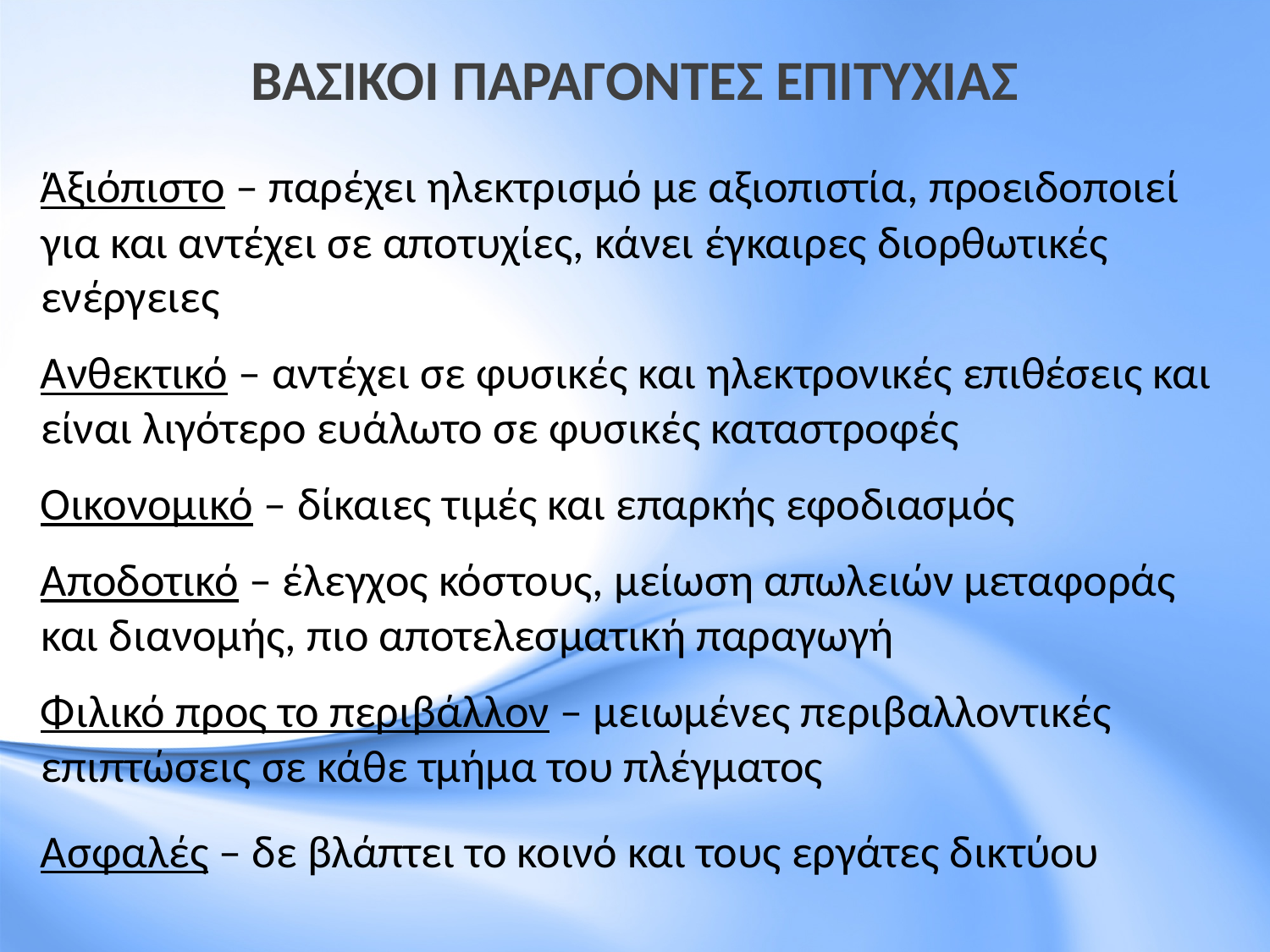

# ΒΑΣΙΚΟΙ ΠΑΡΑΓΟΝΤΕΣ ΕΠΙΤΥΧΙΑΣ
Άξιόπιστο – παρέχει ηλεκτρισμό με αξιοπιστία, προειδοποιεί για και αντέχει σε αποτυχίες, κάνει έγκαιρες διορθωτικές ενέργειες
Ανθεκτικό – αντέχει σε φυσικές και ηλεκτρονικές επιθέσεις και είναι λιγότερο ευάλωτο σε φυσικές καταστροφές
Οικονομικό – δίκαιες τιμές και επαρκής εφοδιασμός
Αποδοτικό – έλεγχος κόστους, μείωση απωλειών μεταφοράς και διανομής, πιο αποτελεσματική παραγωγή
Φιλικό προς το περιβάλλον – μειωμένες περιβαλλοντικές επιπτώσεις σε κάθε τμήμα του πλέγματος
Ασφαλές – δε βλάπτει το κοινό και τους εργάτες δικτύου